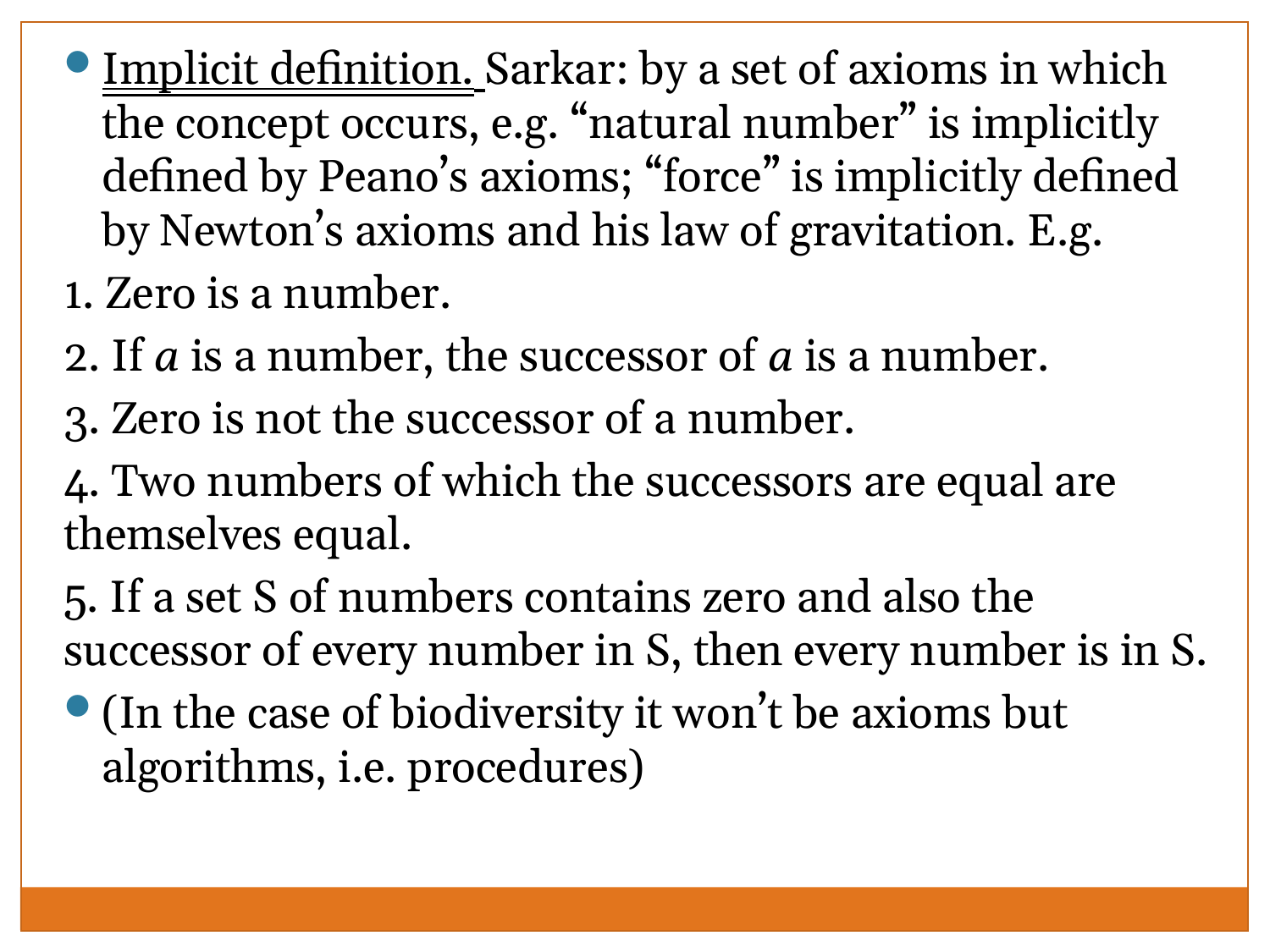

Implicit definition. Sarkar: by a set of axioms in which the concept occurs, e.g. “natural number” is implicitly defined by Peano’s axioms; “force” is implicitly defined by Newton’s axioms and his law of gravitation. E.g.
1. Zero is a number.
2. If a is a number, the successor of a is a number.
3. Zero is not the successor of a number.
4. Two numbers of which the successors are equal are themselves equal.
5. If a set S of numbers contains zero and also the successor of every number in S, then every number is in S.
(In the case of biodiversity it won’t be axioms but algorithms, i.e. procedures)